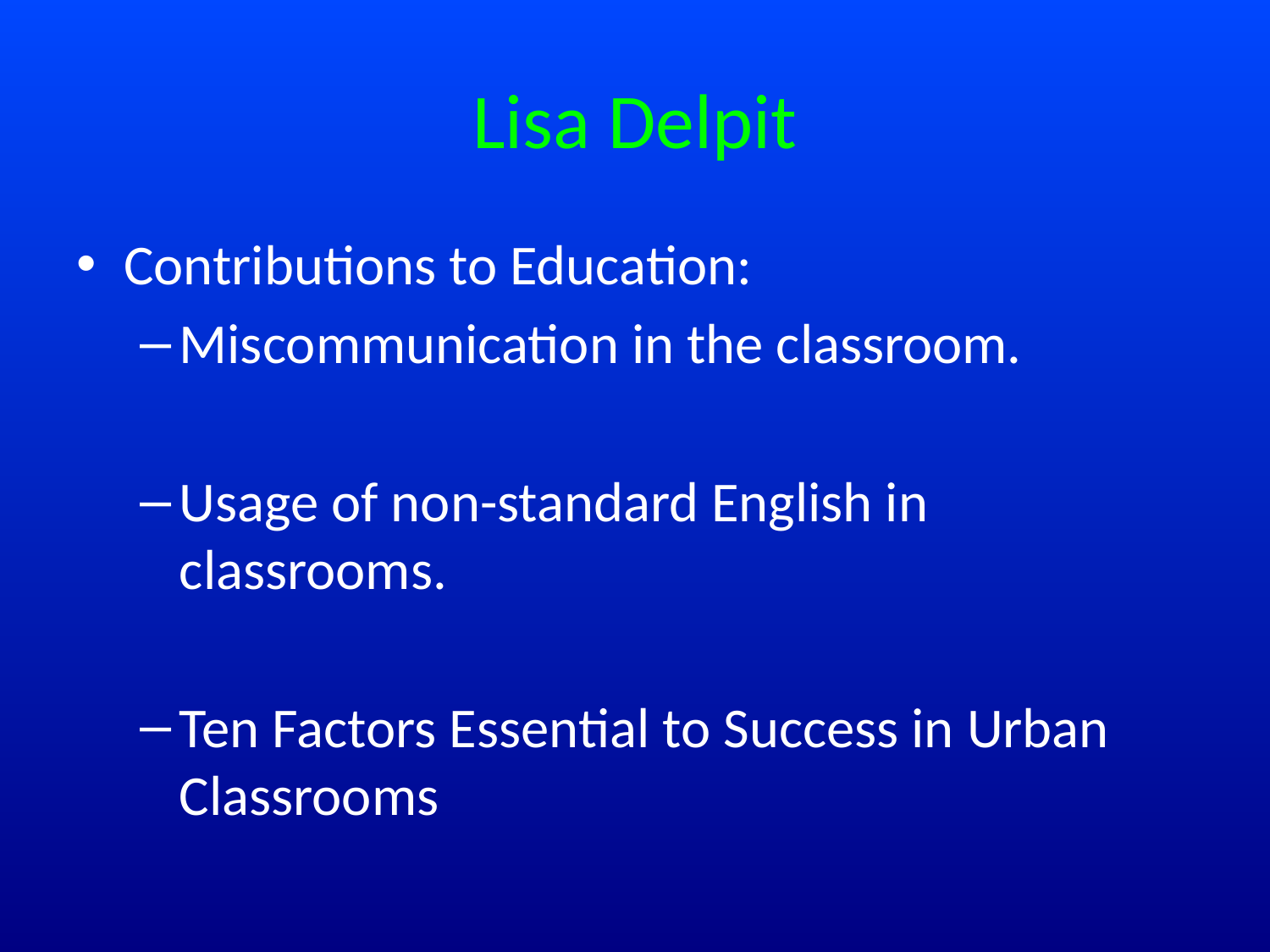

# Lisa Delpit
Contributions to Education:
Miscommunication in the classroom.

Usage of non-standard English in classrooms.

Ten Factors Essential to Success in Urban Classrooms